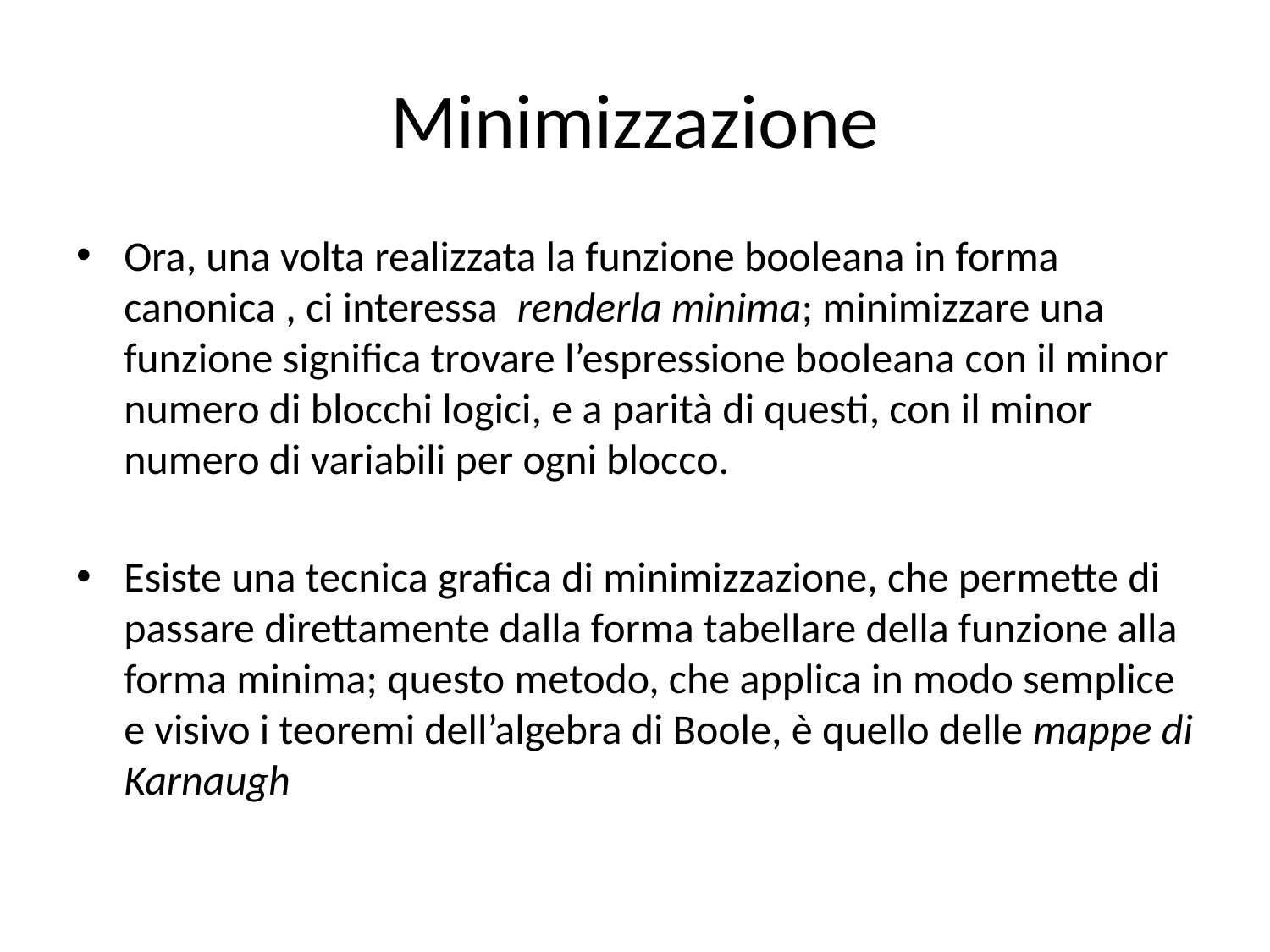

# Minimizzazione
Ora, una volta realizzata la funzione booleana in forma canonica , ci interessa  renderla minima; minimizzare una funzione significa trovare l’espressione booleana con il minor numero di blocchi logici, e a parità di questi, con il minor numero di variabili per ogni blocco.

Esiste una tecnica grafica di minimizzazione, che permette di passare direttamente dalla forma tabellare della funzione alla forma minima; questo metodo, che applica in modo semplice e visivo i teoremi dell’algebra di Boole, è quello delle mappe di Karnaugh